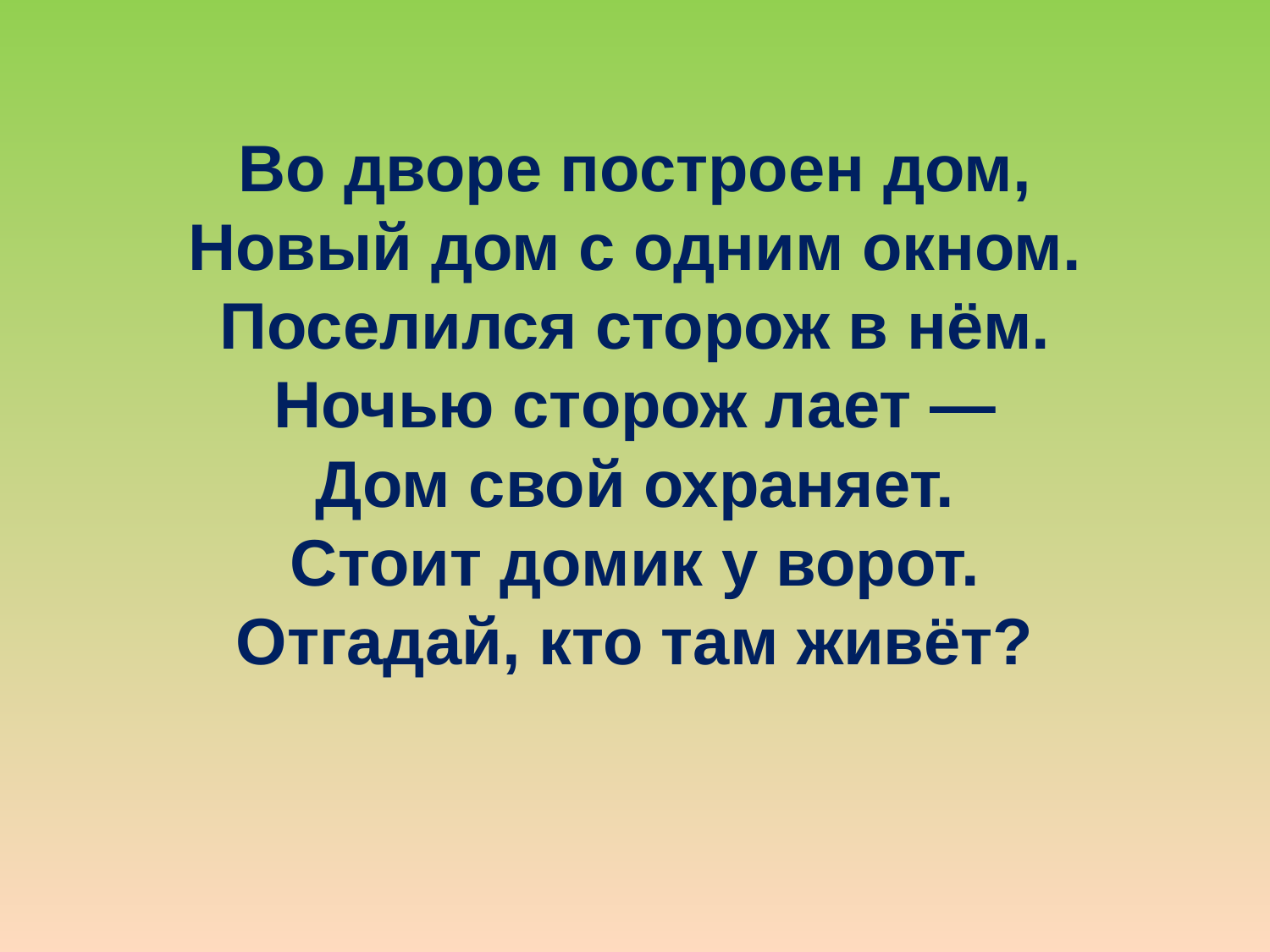

# Во дворе построен дом, Новый дом с одним окном. Поселился сторож в нём. Ночью сторож лает — Дом свой охраняет. Стоит домик у ворот. Отгадай, кто там живёт?